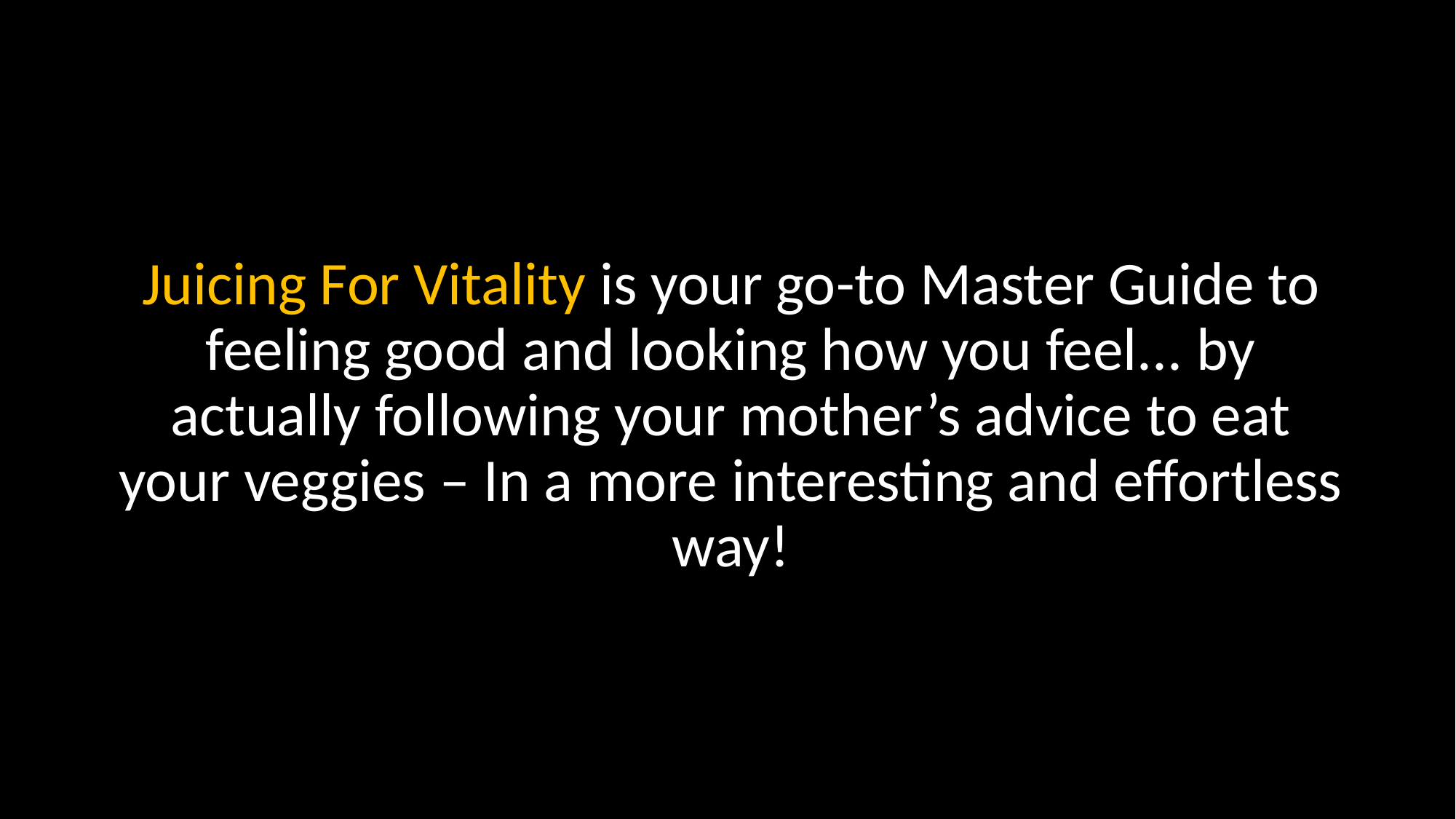

Juicing For Vitality is your go-to Master Guide to feeling good and looking how you feel... by actually following your mother’s advice to eat your veggies – In a more interesting and effortless way!